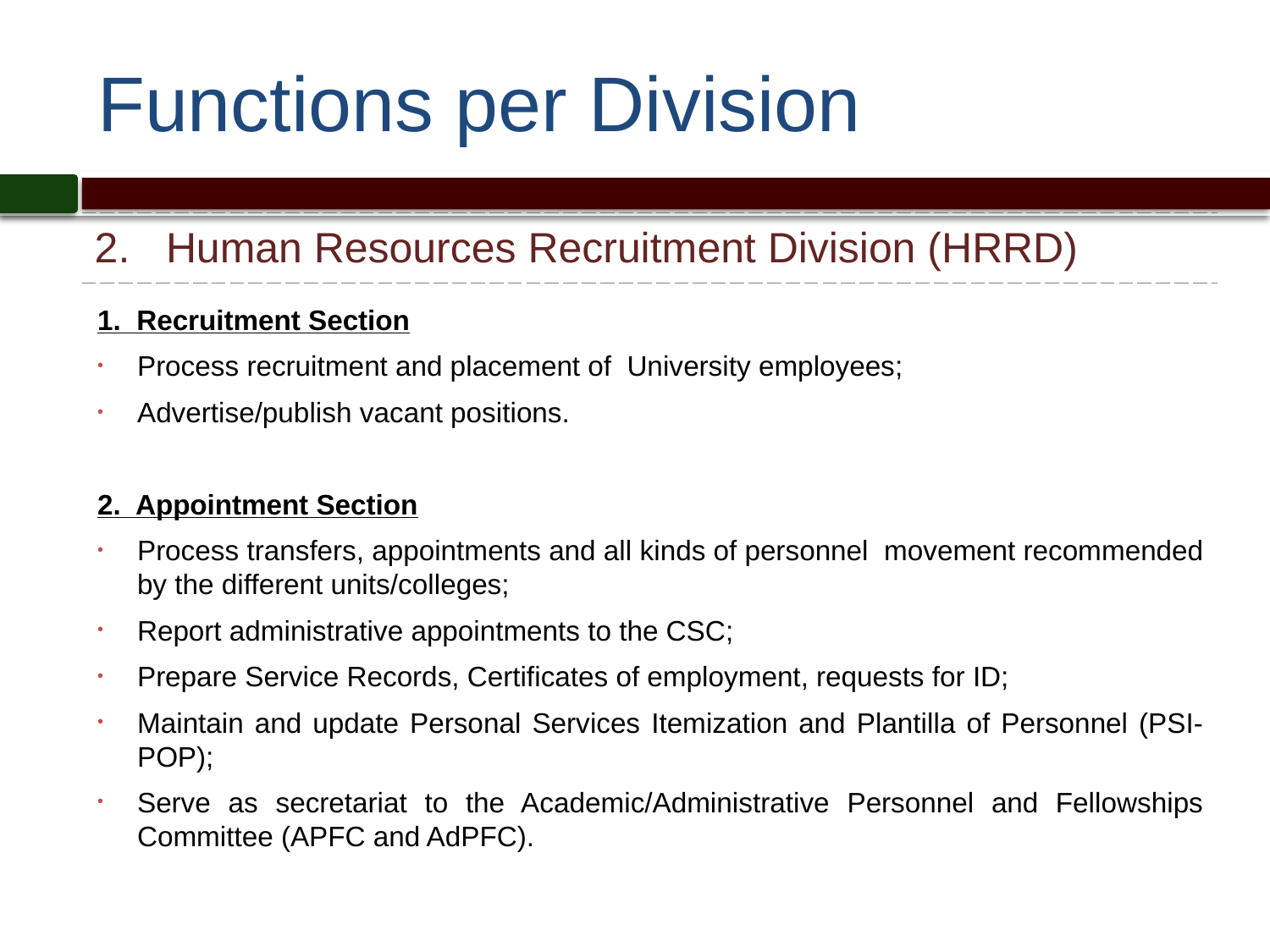

# Functions per Division
| Human Resources Recruitment Division (HRRD) |
| --- |
1.  Recruitment Section
Process recruitment and placement of  University employees;
Advertise/publish vacant positions.

2.  Appointment Section
Process transfers, appointments and all kinds of personnel  movement recommended by the different units/colleges;
Report administrative appointments to the CSC;
Prepare Service Records, Certificates of employment, requests for ID;
Maintain and update Personal Services Itemization and Plantilla of Personnel (PSI-POP);
Serve as secretariat to the Academic/Administrative Personnel and Fellowships Committee (APFC and AdPFC).